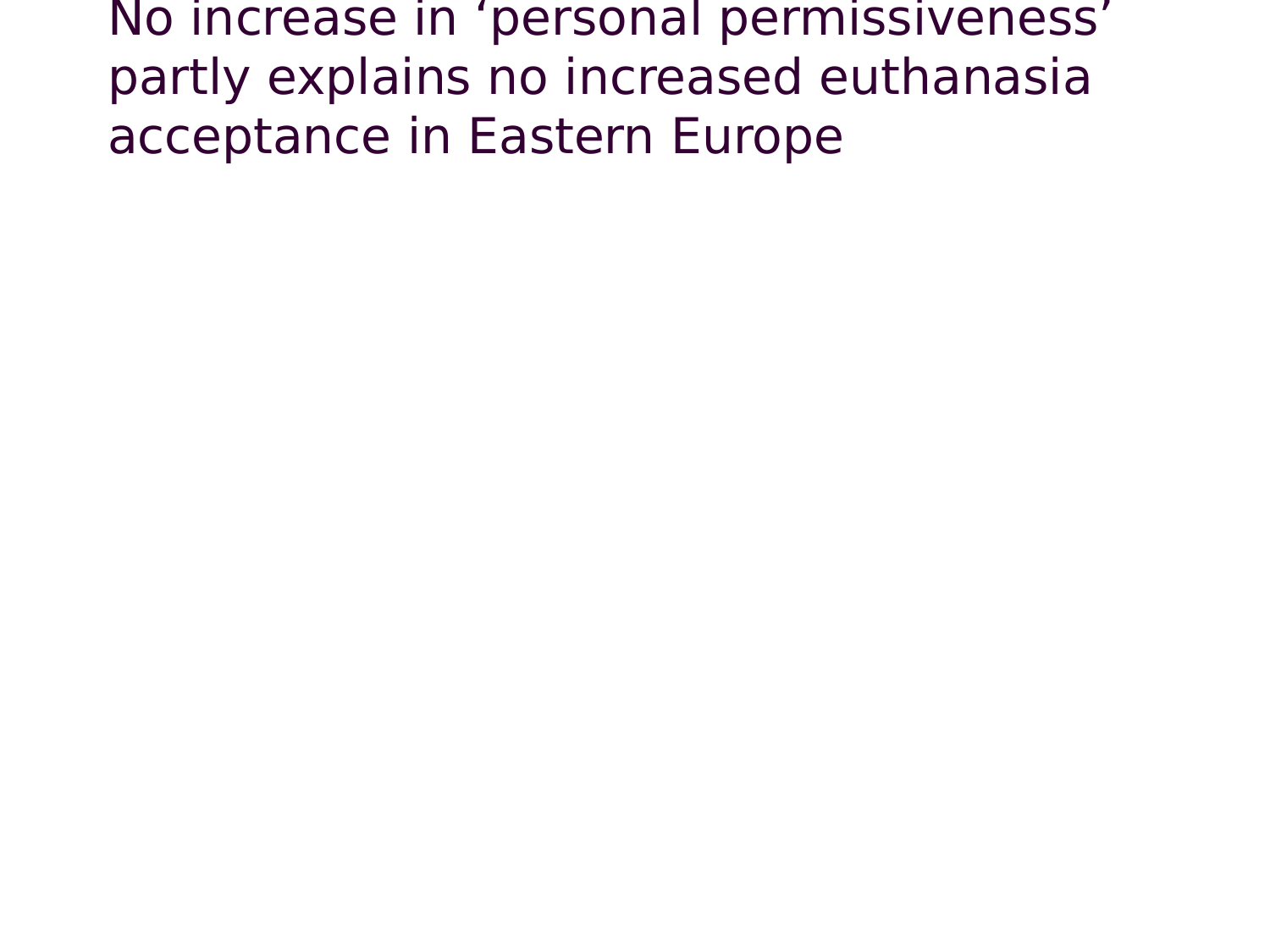

No increase in ‘personal permissiveness’ partly explains no increased euthanasia acceptance in Eastern Europe
#